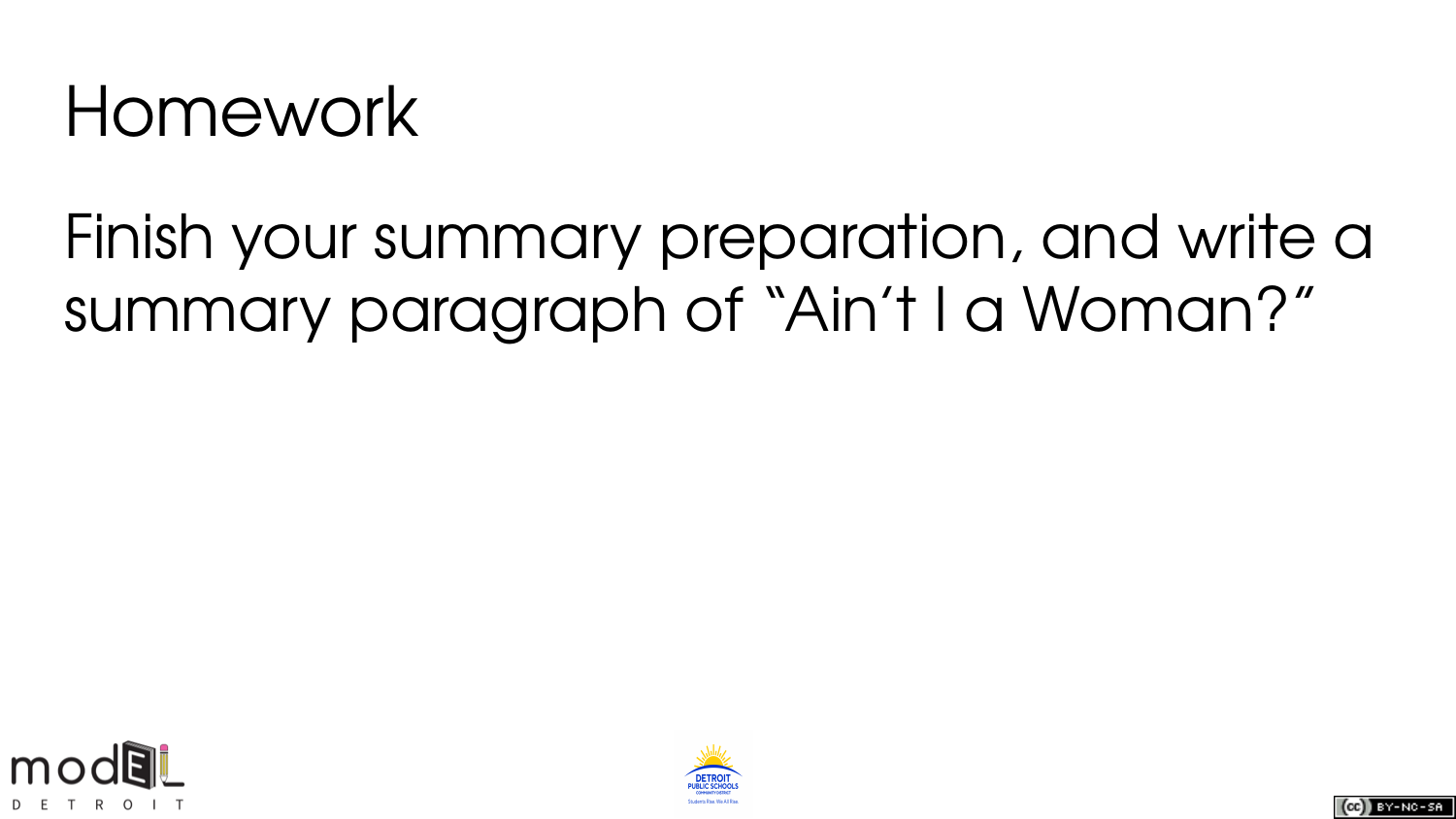

# Homework
Finish your summary preparation, and write a summary paragraph of “Ain’t I a Woman?”